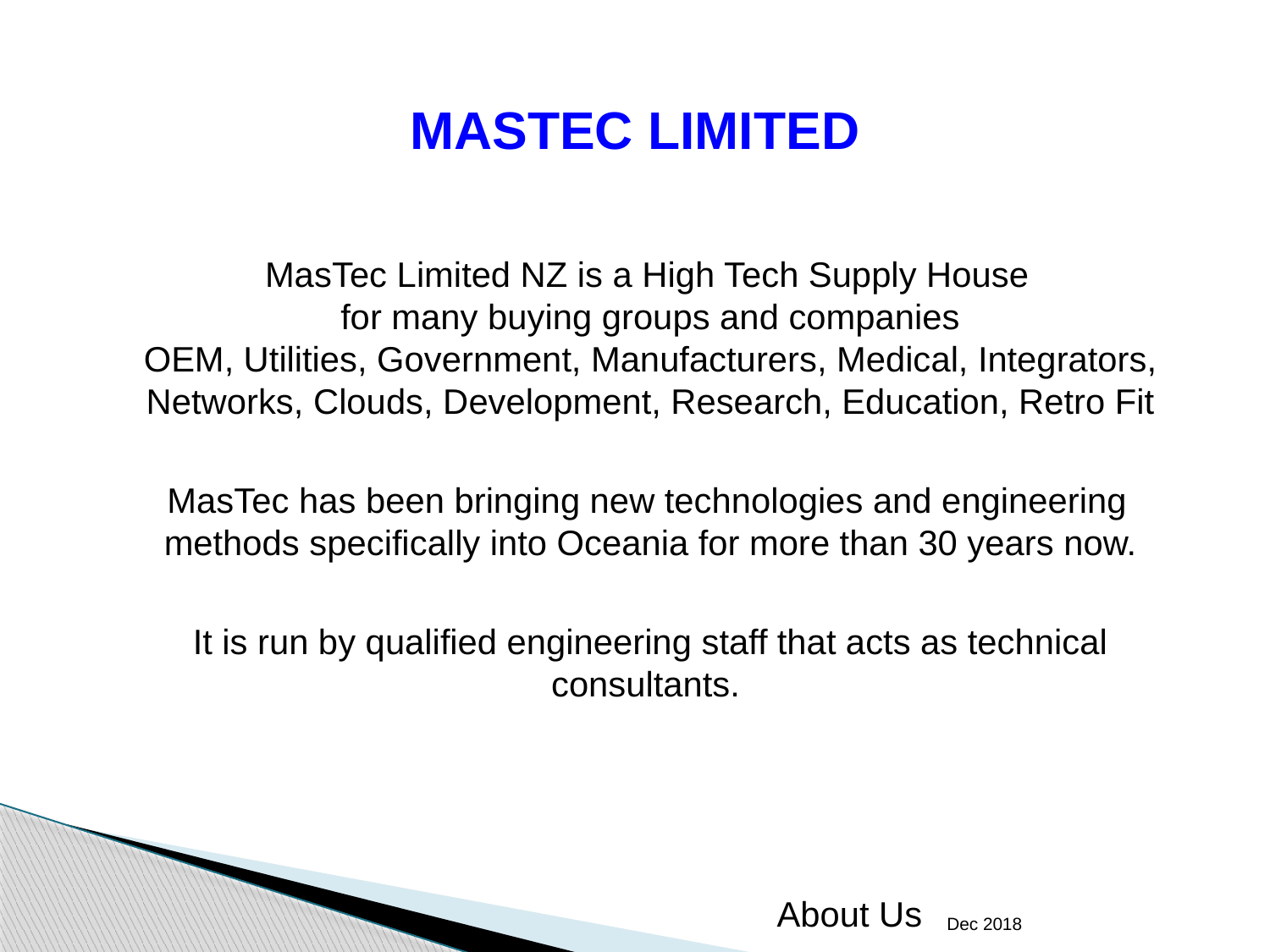

# MASTEC LIMITED

    MasTec Limited NZ is a High Tech Supply House
for many buying groups and companies
OEM, Utilities, Government, Manufacturers, Medical, Integrators, Networks, Clouds, Development, Research, Education, Retro Fit

   MasTec has been bringing new technologies and engineering methods specifically into Oceania for more than 30 years now.

	It is run by qualified engineering staff that acts as technical consultants.

About Us
Dec 2018